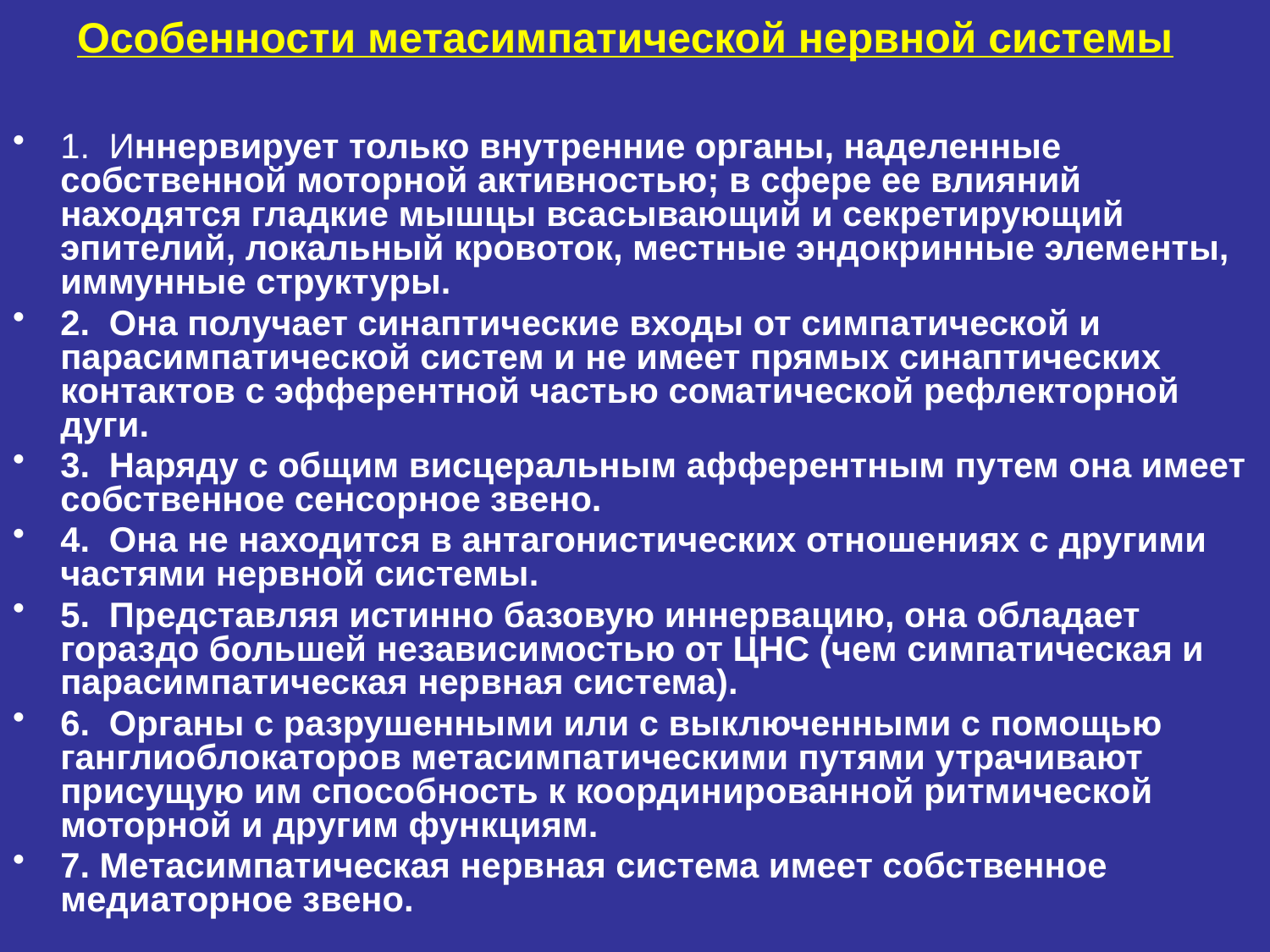

# Особенности метасимпатической нервной системы

1.  Иннервирует только внутренние органы, наделенные собственной моторной активностью; в сфере ее влияний находятся гладкие мышцы всасывающий и секретирующий эпителий, локальный кровоток, местные эндокринные элементы, иммунные структуры.
2.  Она получает синаптические входы от симпатической и парасимпатической систем и не имеет прямых синаптических контактов с эфферентной частью соматической рефлекторной дуги.
3.  Наряду с общим висцеральным афферентным путем она имеет собственное сенсорное звено.
4.  Она не находится в антагонистических отношениях с другими частями нервной системы.
5.  Представляя истинно базовую иннервацию, она обладает гораздо большей независимостью от ЦНС (чем симпатическая и парасимпатическая нервная система).
6.  Органы с разрушенными или с выключенными с помощью ганглиоблокаторов метасимпатическими путями утрачивают присущую им способность к координированной ритмической моторной и другим функциям.
7. Метасимпатическая нервная система имеет собственное медиаторное звено.